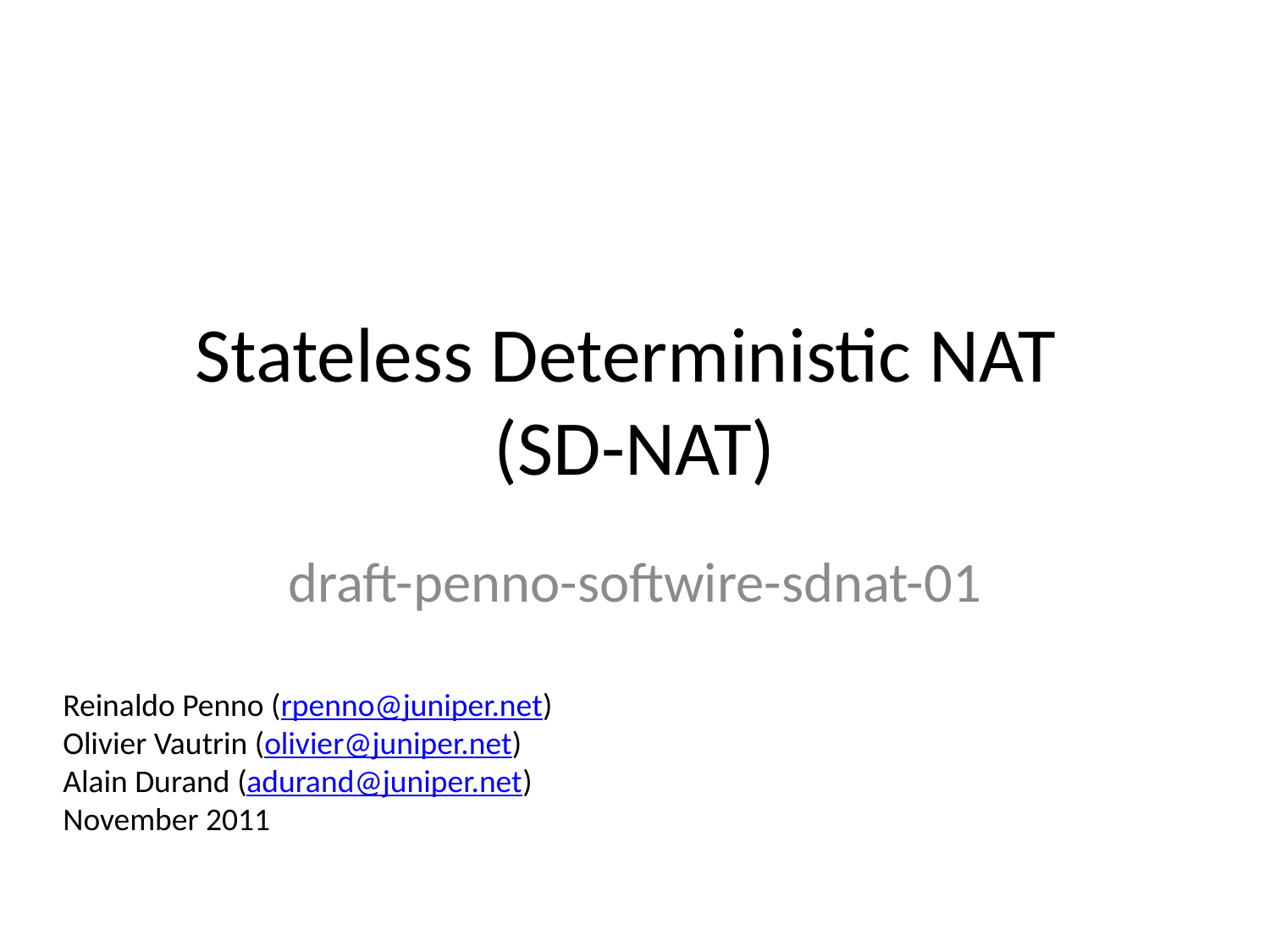

# Stateless Deterministic NAT (SD-NAT)
draft-penno-softwire-sdnat-01
Reinaldo Penno (rpenno@juniper.net)
Olivier Vautrin (olivier@juniper.net)
Alain Durand (adurand@juniper.net)
November 2011